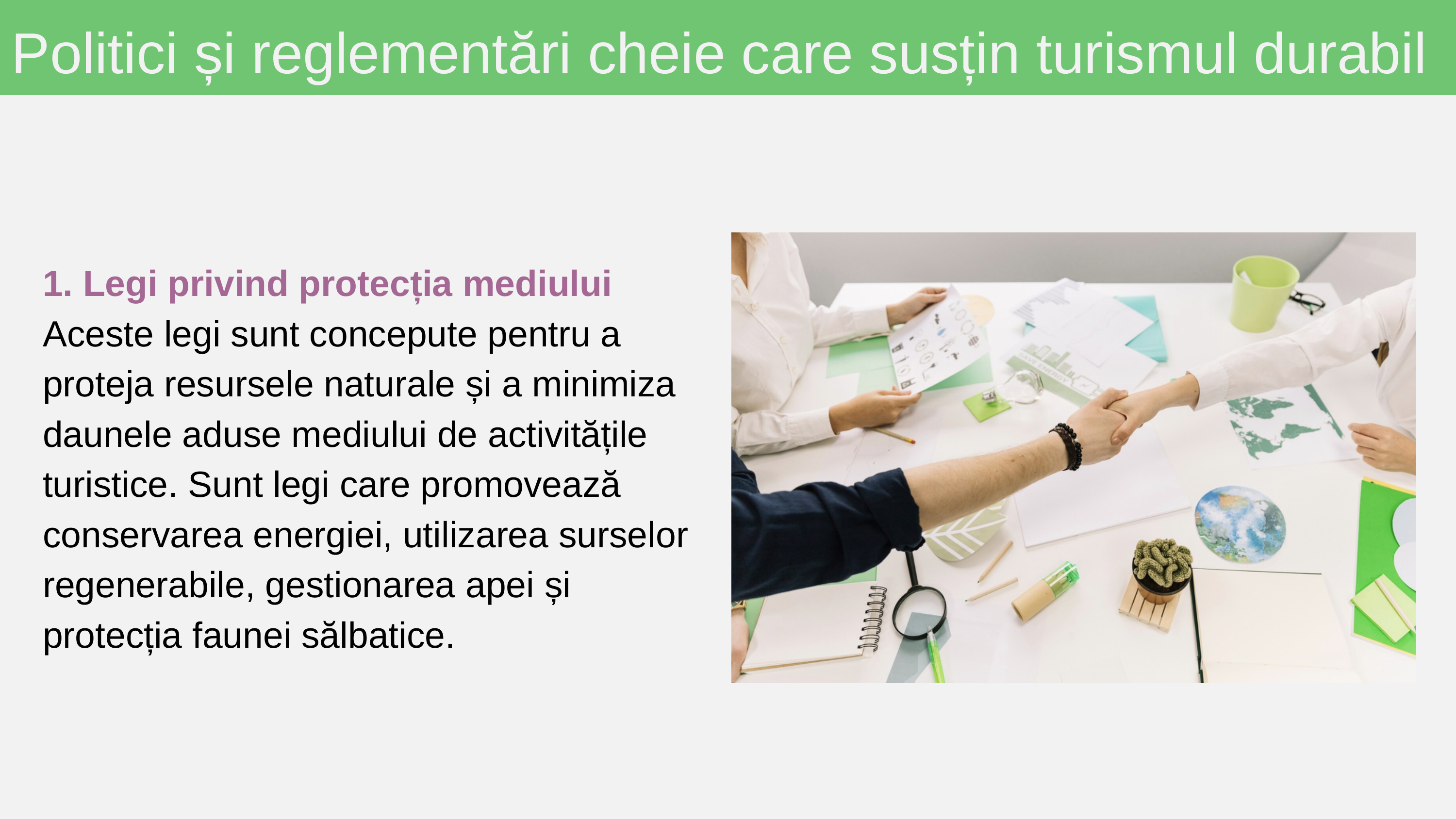

Politici și reglementări cheie care susțin turismul durabil

1. Legi privind protecția mediului
Aceste legi sunt concepute pentru a proteja resursele naturale și a minimiza daunele aduse mediului de activitățile turistice. Sunt legi care promovează conservarea energiei, utilizarea surselor regenerabile, gestionarea apei și protecția faunei sălbatice.